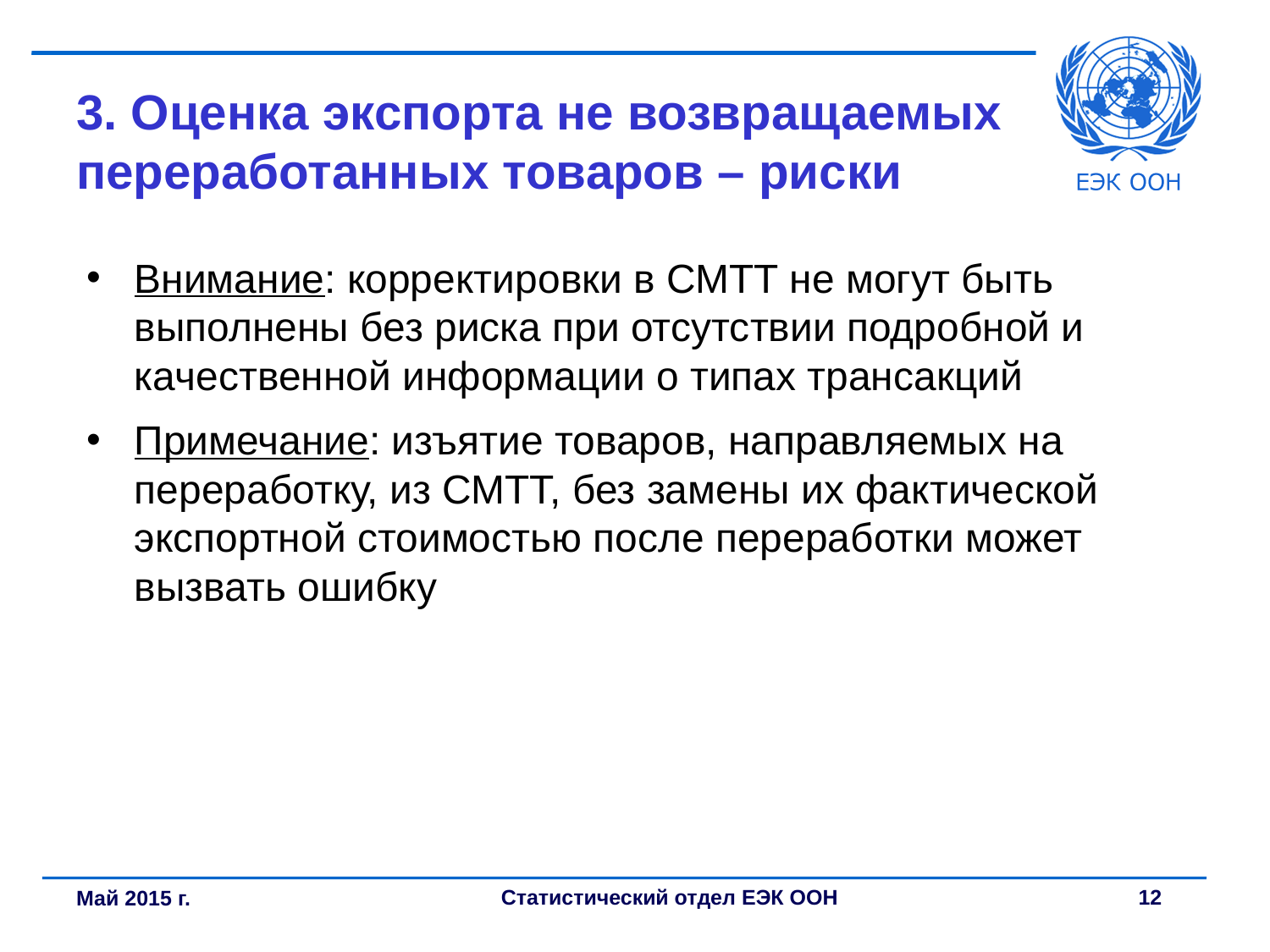

# 3. Оценка экспорта не возвращаемых переработанных товаров – риски
Внимание: корректировки в СМТТ не могут быть выполнены без риска при отсутствии подробной и   качественной информации о типах трансакций
Примечание: изъятие товаров, направляемых на переработку, из СМТТ, без замены их фактической экспортной стоимостью после переработки может вызвать ошибку
Май 2015 г.